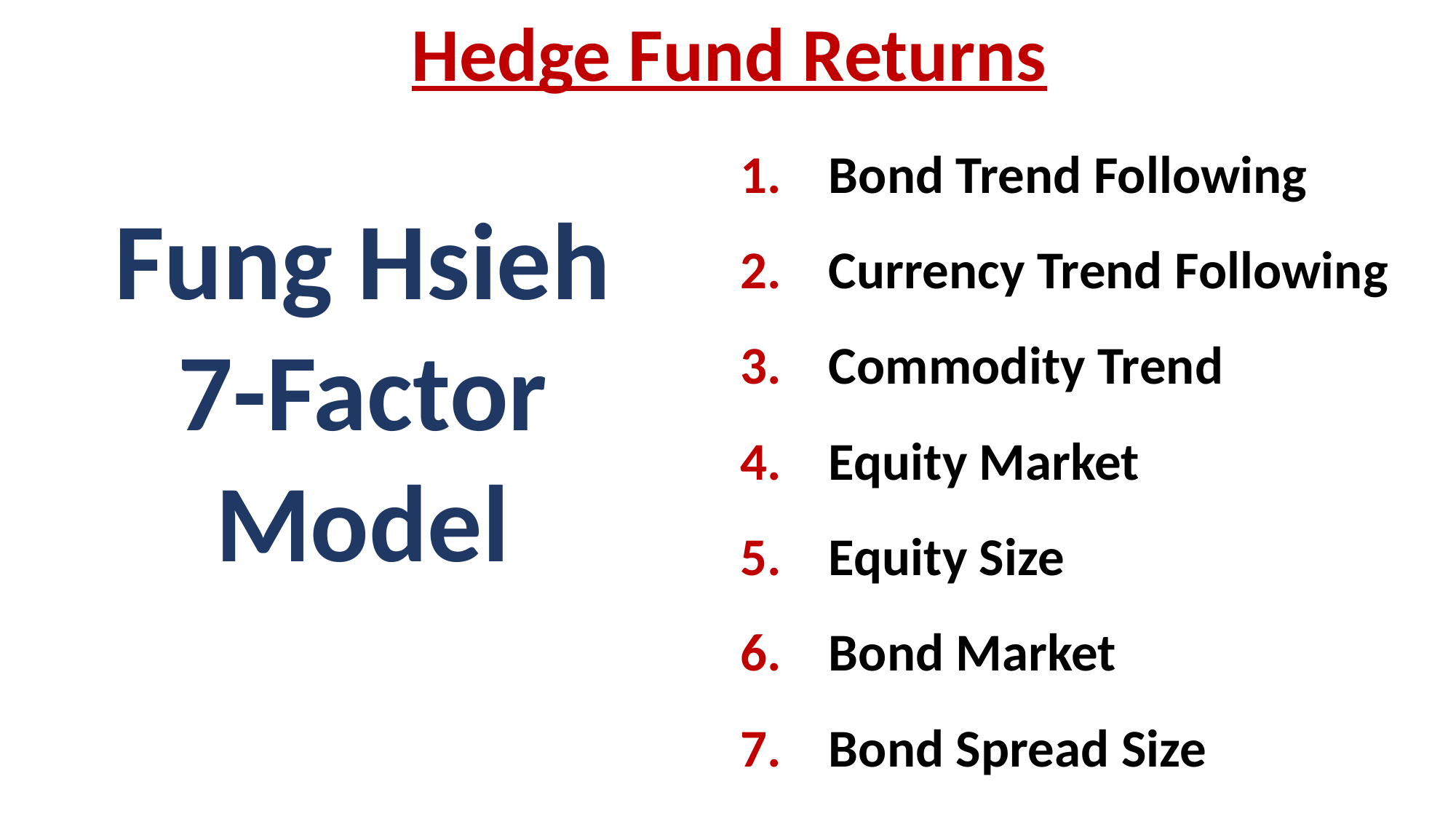

Fung Hsieh
7-Factor Model

Hedge Fund Returns
Bond Trend Following
Currency Trend Following
Commodity Trend
Equity Market
Equity Size
Bond Market
Bond Spread Size